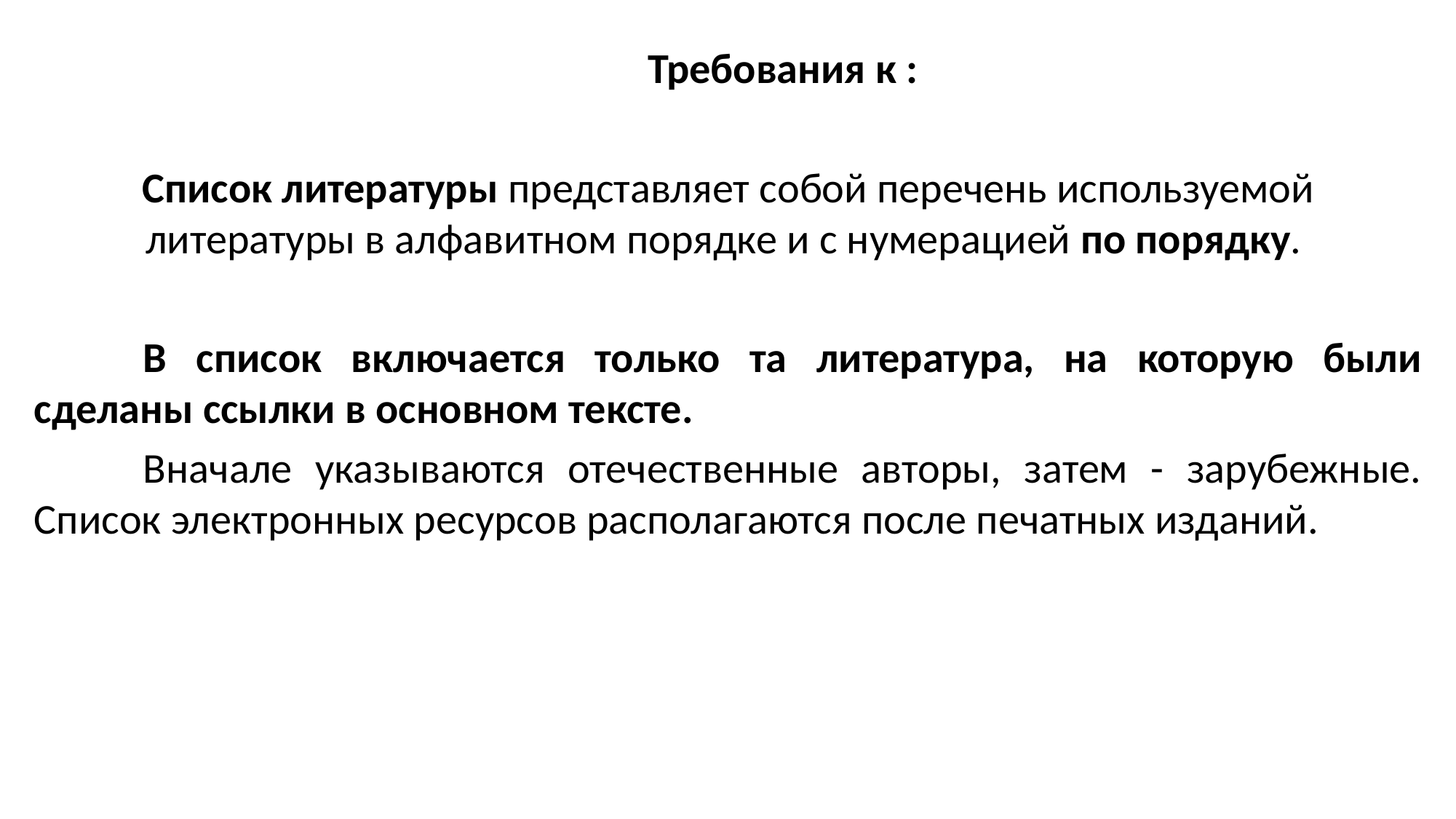

Требования к :

Список литературы представляет собой перечень используемой литературы в алфавитном порядке и с нумерацией по порядку.

	В список включается только та литература, на которую были сделаны ссылки в основном тексте.
	Вначале указываются отечественные авторы, затем - зарубежные. Список электронных ресурсов располагаются после печатных изданий.

#